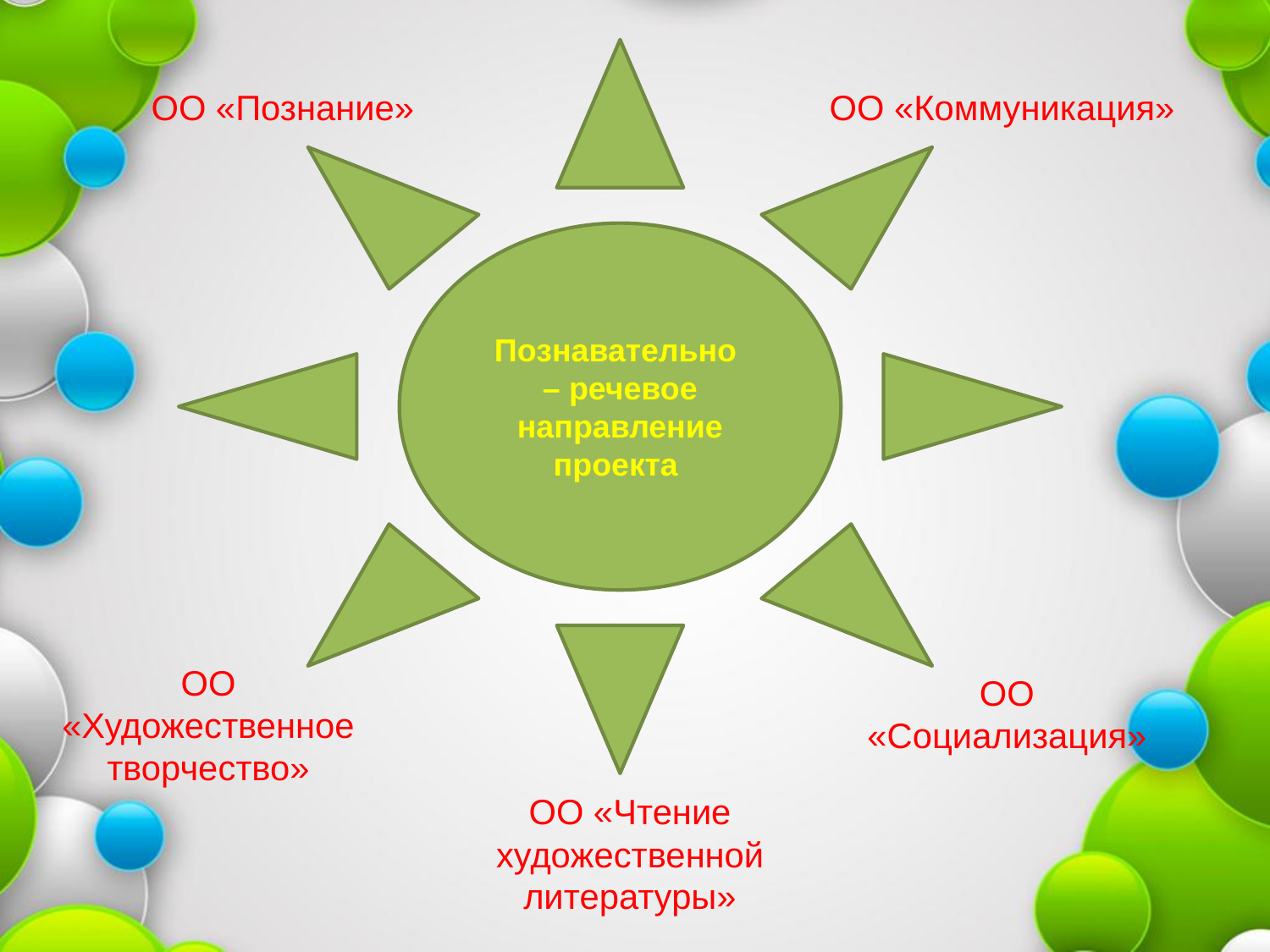

Познавательно
– речевое направление проекта
ОО «Познание»
ОО «Коммуникация»
ОО «Художественное творчество»
ОО «Социализация»
ОО «Чтение художественной литературы»